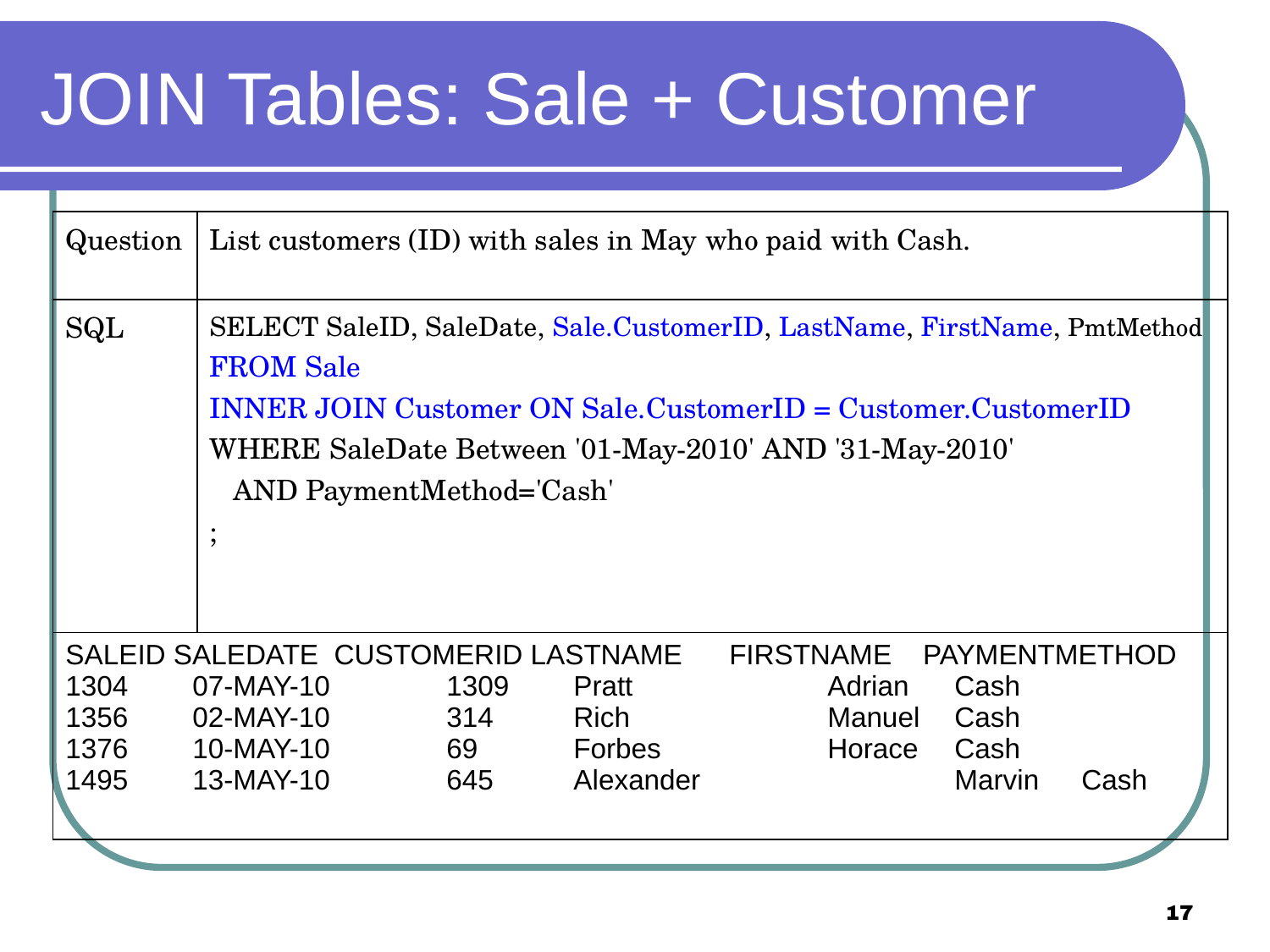

# JOIN Tables: Sale + Customer
| Question | List customers (ID) with sales in May who paid with Cash. |
| --- | --- |
| SQL | SELECT SaleID, SaleDate, Sale.CustomerID, LastName, FirstName, PmtMethod FROM Sale INNER JOIN Customer ON Sale.CustomerID = Customer.CustomerID WHERE SaleDate Between '01-May-2010' AND '31-May-2010' AND PaymentMethod='Cash' ; |
| SALEID SALEDATE CUSTOMERID LASTNAME FIRSTNAME PAYMENTMETHOD 1304 07-MAY-10 1309 Pratt Adrian Cash 1356 02-MAY-10 314 Rich Manuel Cash 1376 10-MAY-10 69 Forbes Horace Cash 1495 13-MAY-10 645 Alexander Marvin Cash |  |
17